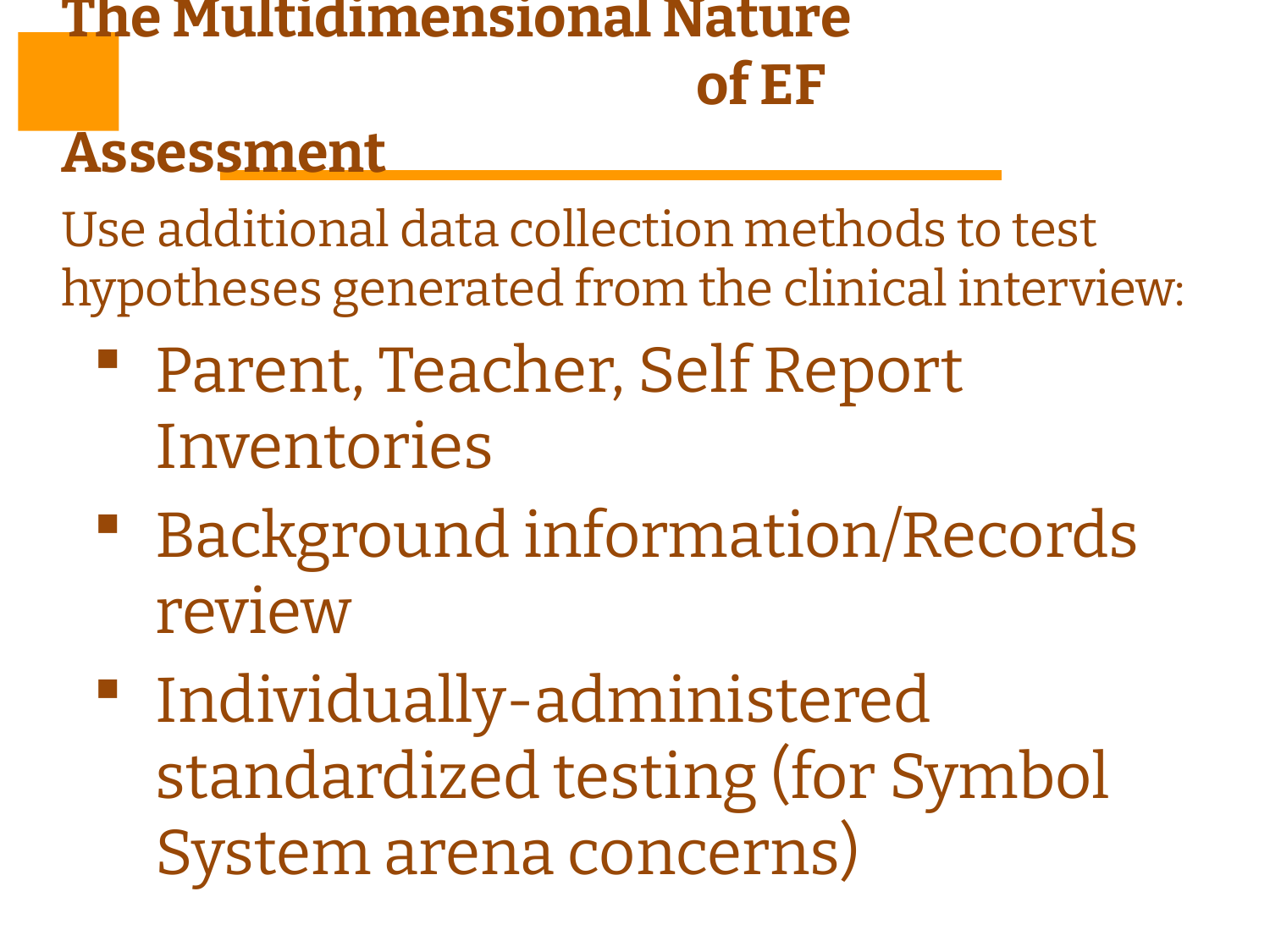

# The Multidimensional Nature 		     		      		of EF Assessment

Use additional data collection methods to test hypotheses generated from the clinical interview:
Parent, Teacher, Self Report Inventories
Background information/Records review
Individually-administered standardized testing (for Symbol System arena concerns)